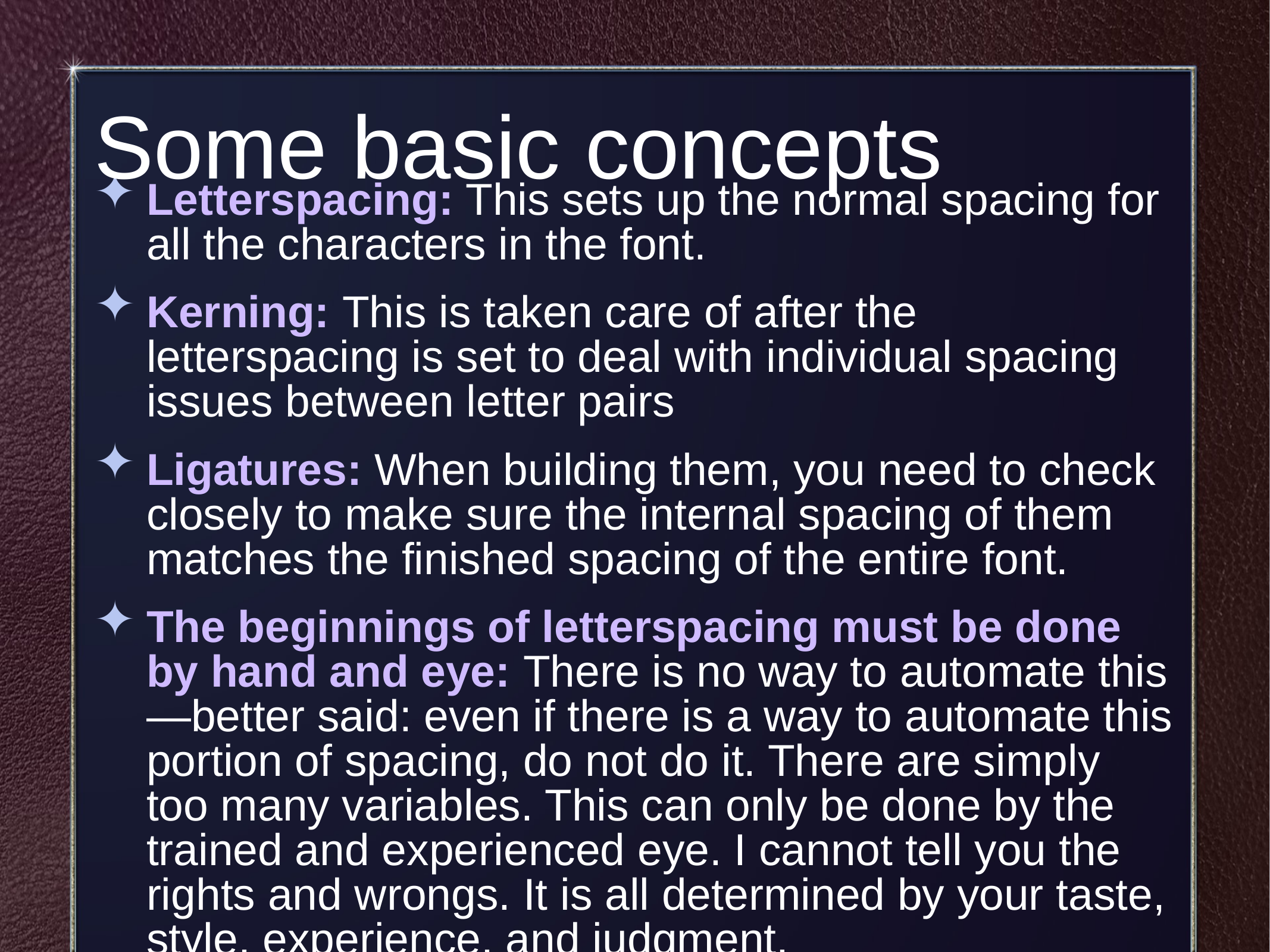

Some basic concepts
Letterspacing: This sets up the normal spacing for all the characters in the font.
Kerning: This is taken care of after the letterspacing is set to deal with individual spacing issues between letter pairs
Ligatures: When building them, you need to check closely to make sure the internal spacing of them matches the finished spacing of the entire font.
The beginnings of letterspacing must be done by hand and eye: There is no way to automate this—better said: even if there is a way to automate this portion of spacing, do not do it. There are simply too many variables. This can only be done by the trained and experienced eye. I cannot tell you the rights and wrongs. It is all determined by your taste, style, experience, and judgment.